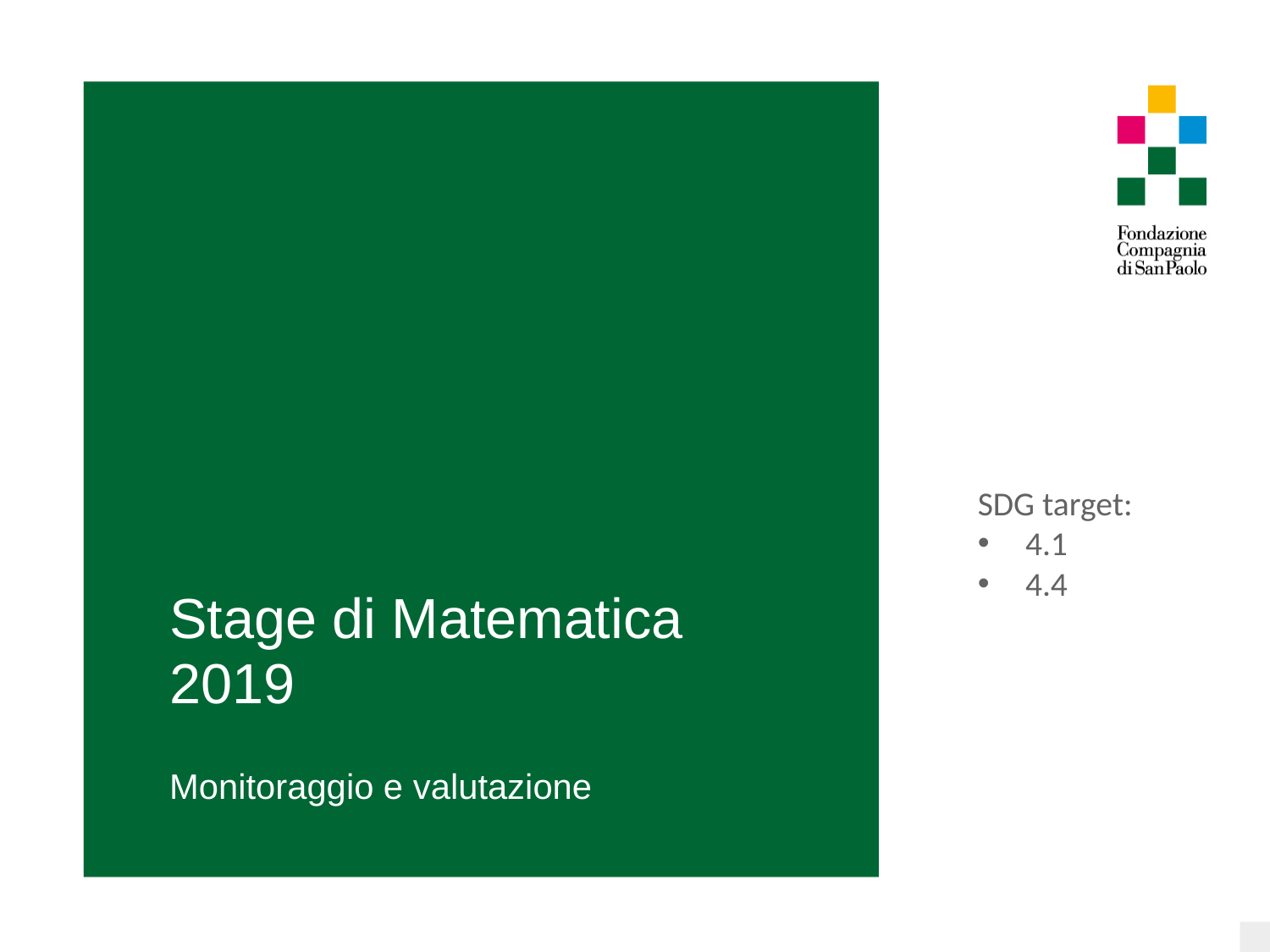

SDG target:
4.1
4.4
Stage di Matematica 2019
Monitoraggio e valutazione